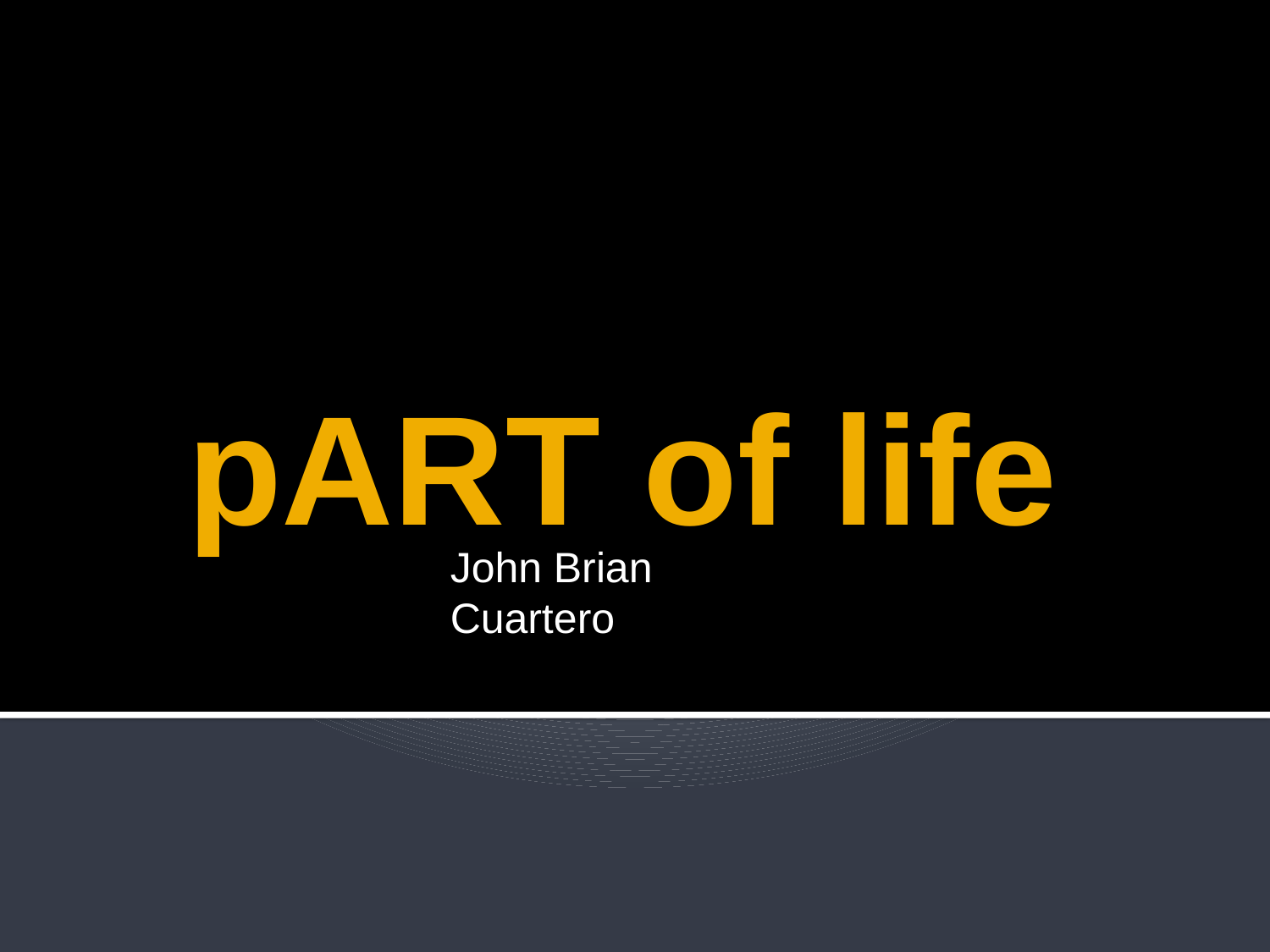

# pART of life
John Brian Cuartero